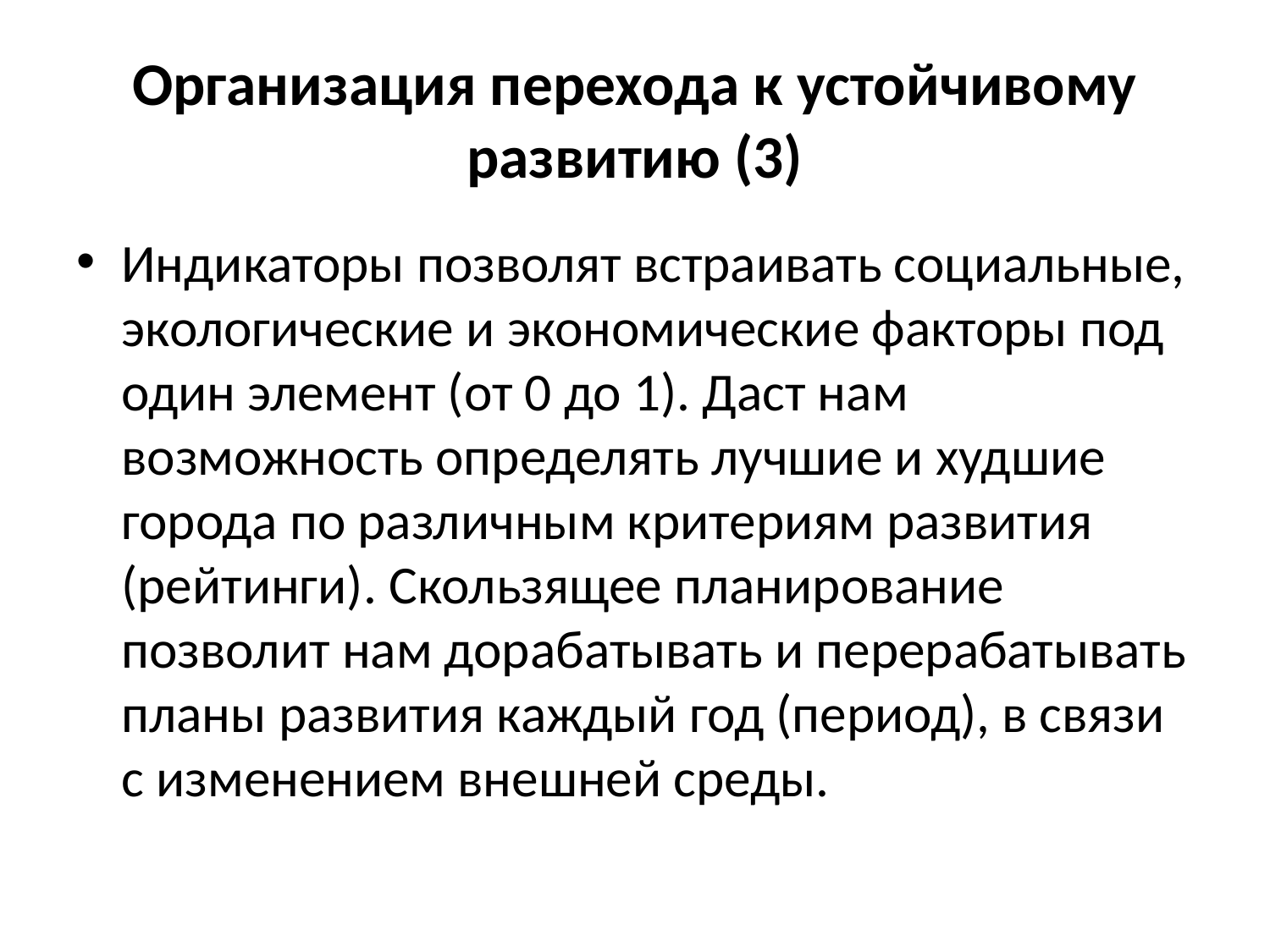

# Организация перехода к устойчивому развитию (3)
Индикаторы позволят встраивать социальные, экологические и экономические факторы под один элемент (от 0 до 1). Даст нам возможность определять лучшие и худшие города по различным критериям развития (рейтинги). Скользящее планирование позволит нам дорабатывать и перерабатывать планы развития каждый год (период), в связи с изменением внешней среды.